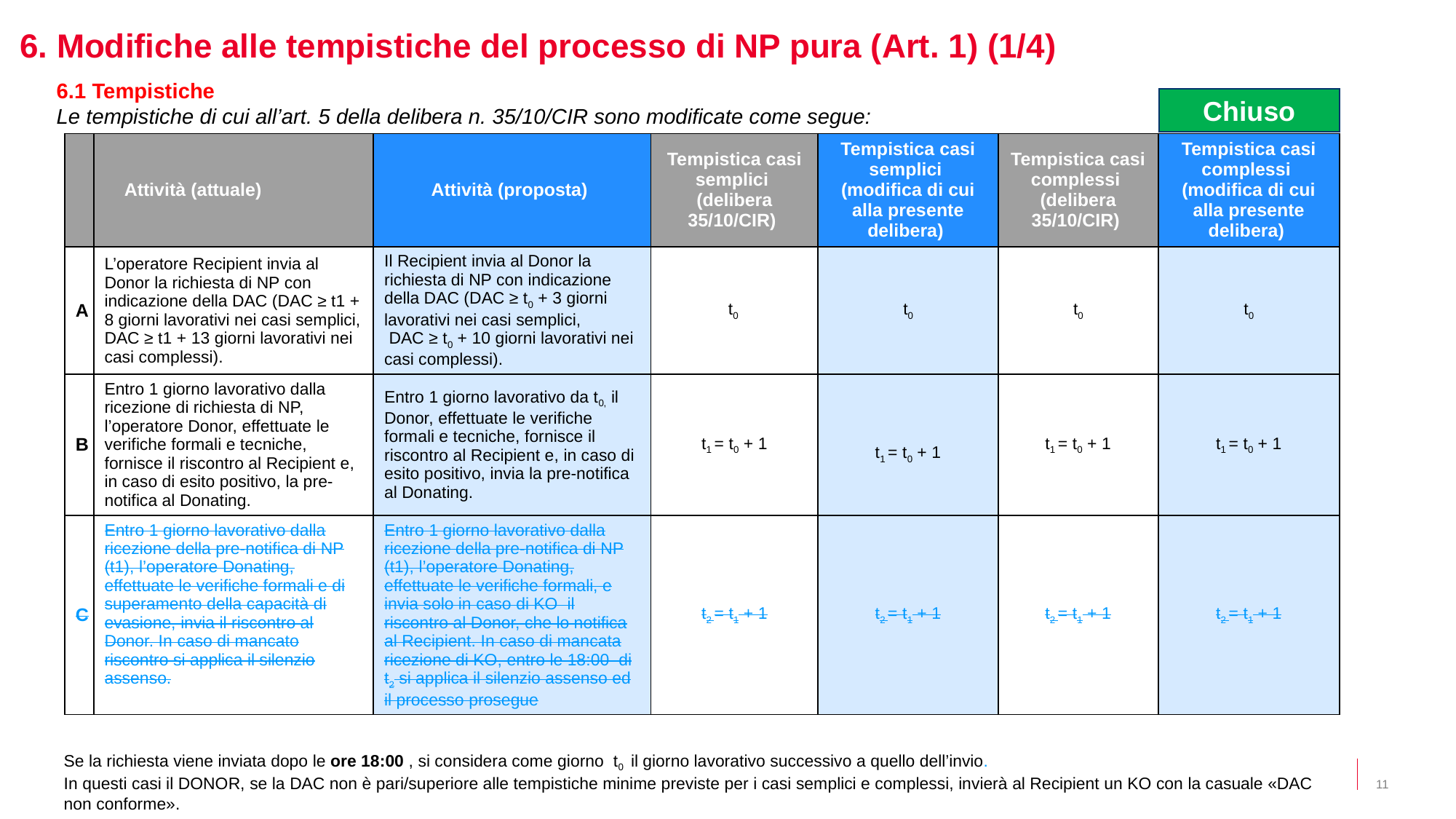

6. Modifiche alle tempistiche del processo di NP pura (Art. 1) (1/4)

6.1 Tempistiche
Le tempistiche di cui all’art. 5 della delibera n. 35/10/CIR sono modificate come segue:
Chiuso
|  | Attività (attuale) | Attività (proposta) | Tempistica casi semplici (delibera 35/10/CIR) | Tempistica casi semplici (modifica di cui alla presente delibera) | Tempistica casi complessi (delibera 35/10/CIR) | Tempistica casi complessi (modifica di cui alla presente delibera) |
| --- | --- | --- | --- | --- | --- | --- |
| A | L’operatore Recipient invia al Donor la richiesta di NP con indicazione della DAC (DAC ≥ t1 + 8 giorni lavorativi nei casi semplici, DAC ≥ t1 + 13 giorni lavorativi nei casi complessi). | Il Recipient invia al Donor la richiesta di NP con indicazione della DAC (DAC ≥ t0 + 3 giorni lavorativi nei casi semplici, DAC ≥ t0 + 10 giorni lavorativi nei casi complessi). | t0 | t0 | t0 | t0 |
| B | Entro 1 giorno lavorativo dalla ricezione di richiesta di NP, l’operatore Donor, effettuate le verifiche formali e tecniche, fornisce il riscontro al Recipient e, in caso di esito positivo, la pre-notifica al Donating. | Entro 1 giorno lavorativo da t0, il Donor, effettuate le verifiche formali e tecniche, fornisce il riscontro al Recipient e, in caso di esito positivo, invia la pre-notifica al Donating. | t1 = t0 + 1 | t1 = t0 + 1 | t1 = t0 + 1 | t1 = t0 + 1 |
| C | Entro 1 giorno lavorativo dalla ricezione della pre-notifica di NP (t1), l’operatore Donating, effettuate le verifiche formali e di superamento della capacità di evasione, invia il riscontro al Donor. In caso di mancato riscontro si applica il silenzio assenso. | Entro 1 giorno lavorativo dalla ricezione della pre-notifica di NP (t1), l’operatore Donating, effettuate le verifiche formali, e invia solo in caso di KO il riscontro al Donor, che lo notifica al Recipient. In caso di mancata ricezione di KO, entro le 18:00 di t2 si applica il silenzio assenso ed il processo prosegue | t2 = t1 + 1 | t2 = t1 + 1 | t2 = t1 + 1 | t2 = t1 + 1 |
Se la richiesta viene inviata dopo le ore 18:00 , si considera come giorno  t0  il giorno lavorativo successivo a quello dell’invio.
In questi casi il DONOR, se la DAC non è pari/superiore alle tempistiche minime previste per i casi semplici e complessi, invierà al Recipient un KO con la casuale «DAC non conforme».